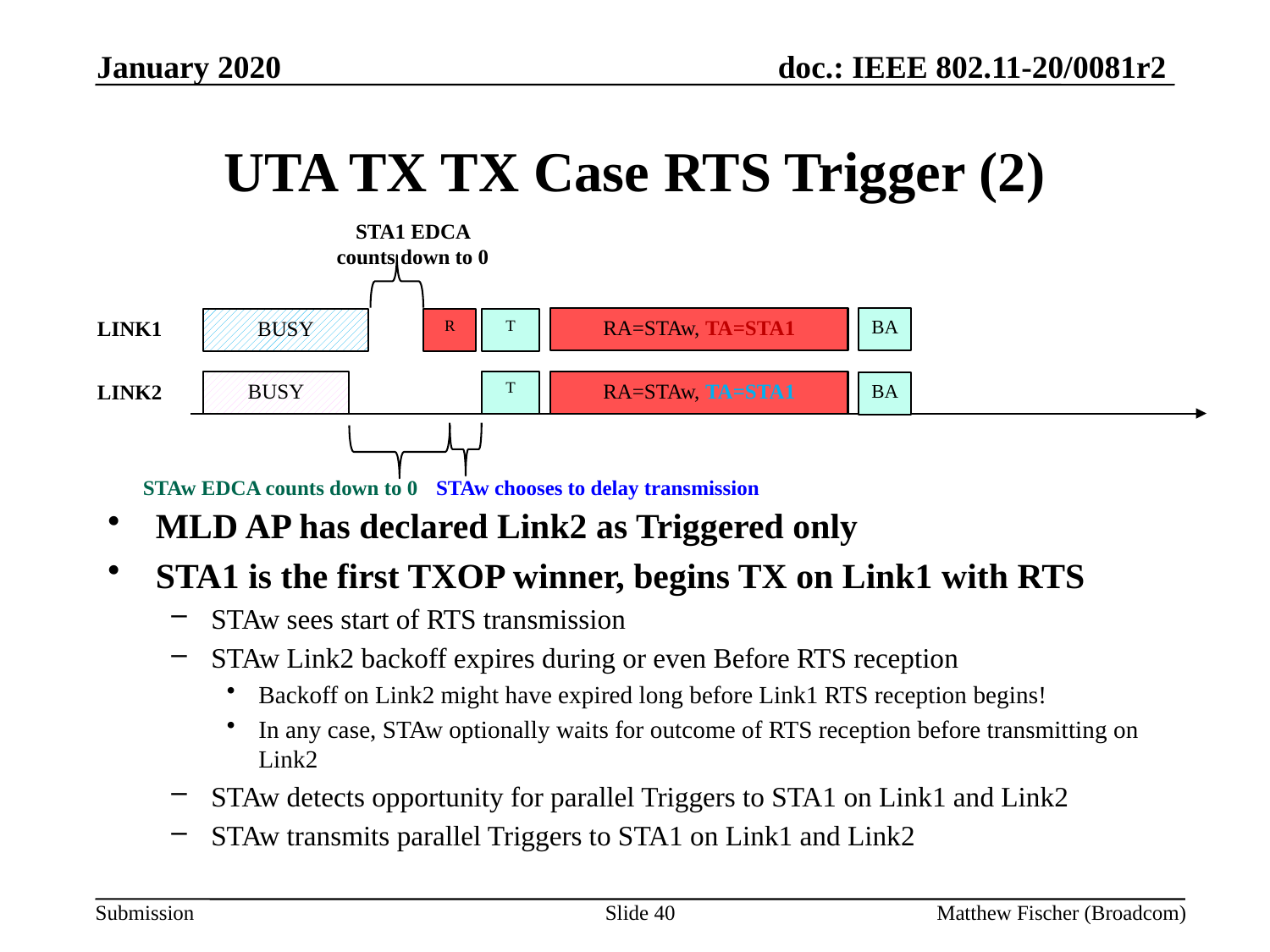

January 2020
# UTA TX TX Case RTS Trigger (2)
STA1 EDCA counts down to 0

RA=STAw, TA=STA1
BA
LINK1
BUSY
R
T
BUSY
T
RA=STAw, TA=STA1
LINK2
BA

STAw EDCA counts down to 0
STAw chooses to delay transmission
MLD AP has declared Link2 as Triggered only
STA1 is the first TXOP winner, begins TX on Link1 with RTS
STAw sees start of RTS transmission
STAw Link2 backoff expires during or even Before RTS reception
Backoff on Link2 might have expired long before Link1 RTS reception begins!
In any case, STAw optionally waits for outcome of RTS reception before transmitting on Link2
STAw detects opportunity for parallel Triggers to STA1 on Link1 and Link2
STAw transmits parallel Triggers to STA1 on Link1 and Link2
Slide 40
Matthew Fischer (Broadcom)